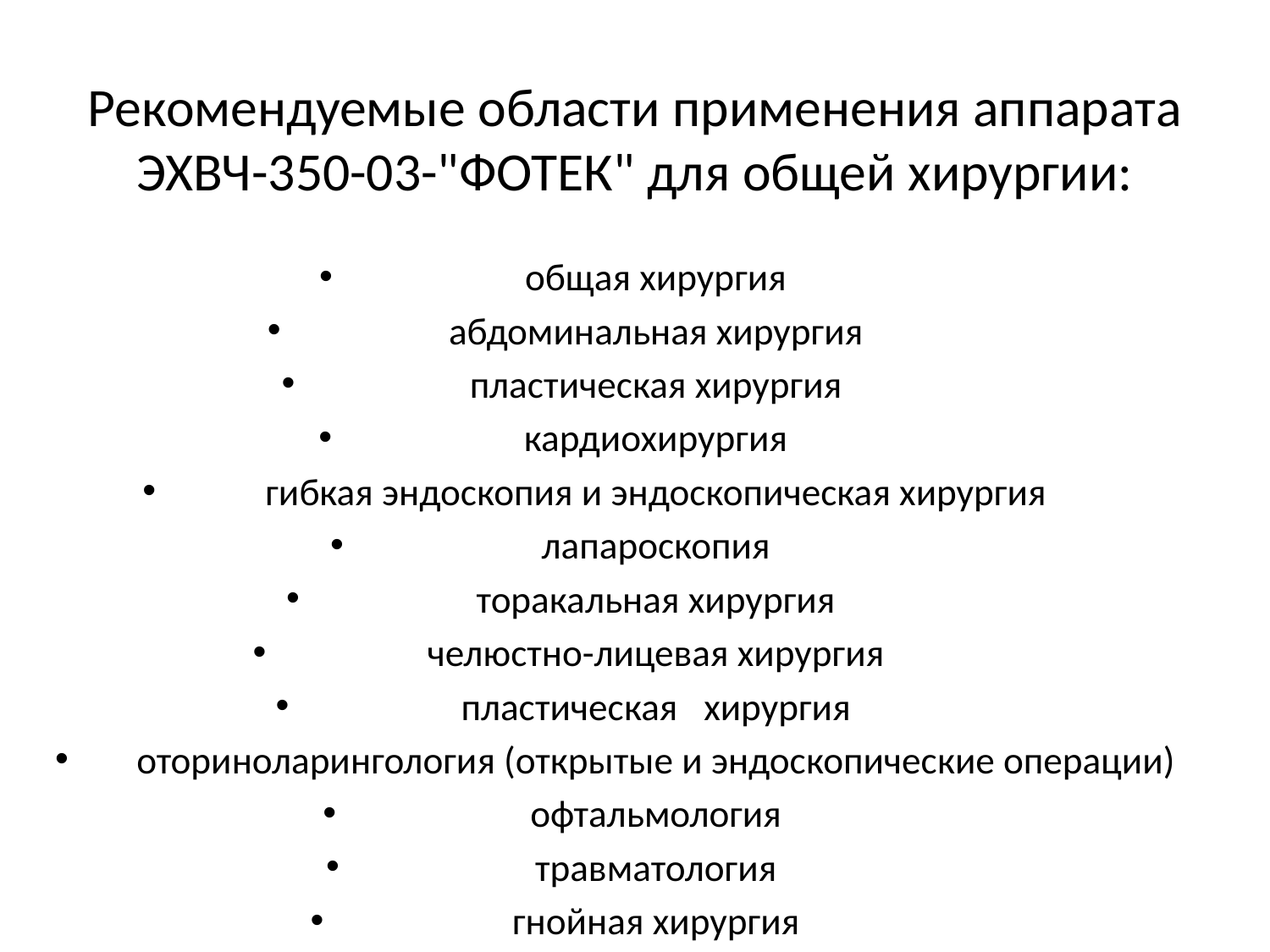

# Рекомендуемые области применения аппарата ЭХВЧ-350-03-"ФОТЕК" для общей хирургии:
общая хирургия
абдоминальная хирургия
пластическая хирургия
кардиохирургия
гибкая эндоскопия и эндоскопическая хирургия
лапароскопия
торакальная хирургия
челюстно-лицевая хирургия
пластическая   хирургия
оториноларингология (открытые и эндоскопические операции)
офтальмология
травматология
гнойная хирургия